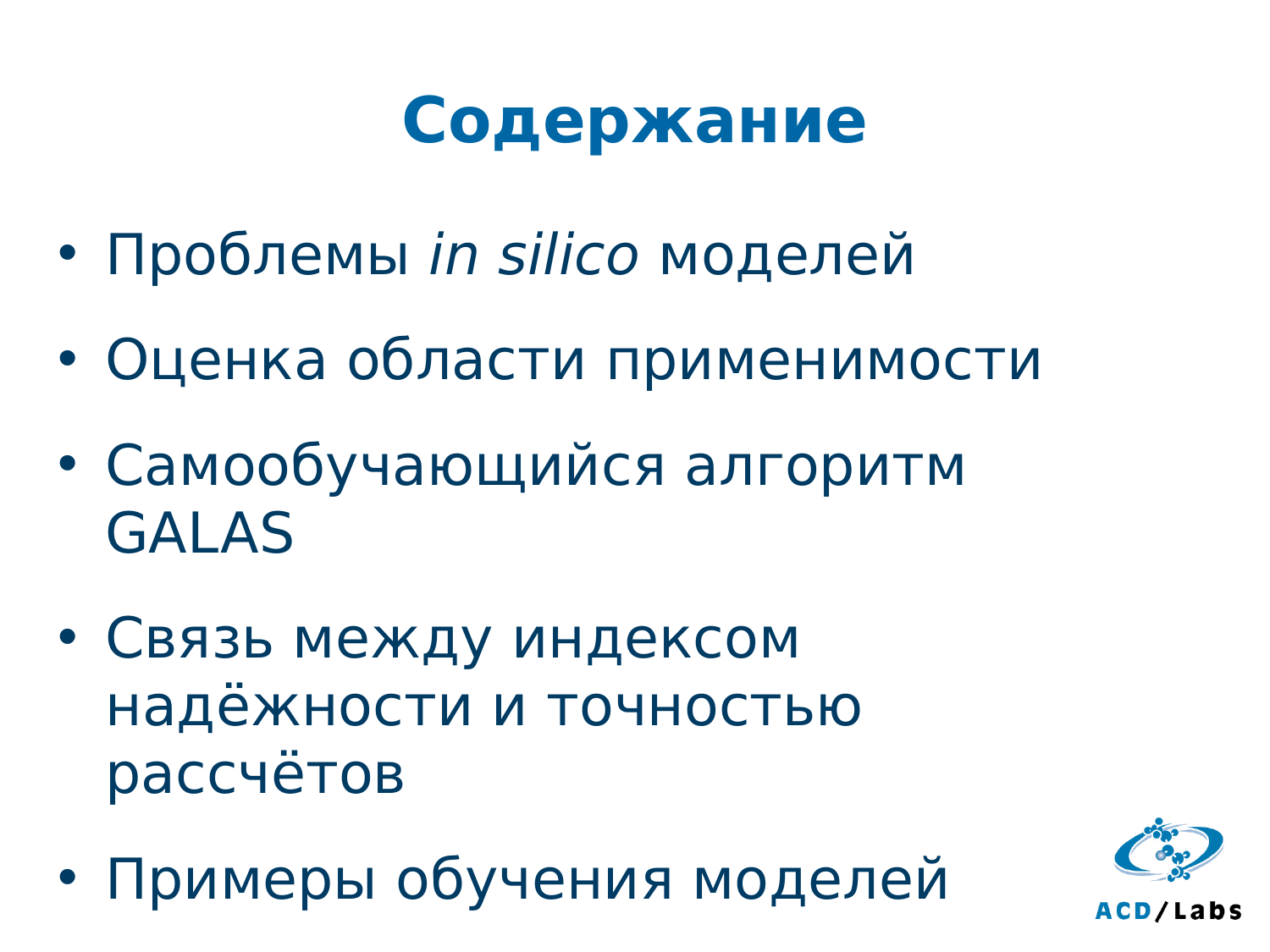

# Содержание
Проблемы in silico моделей
Оценка области применимости
Самообучающийся алгоритм GALAS
Связь между индексом надёжности и точностью рассчётов
Примеры обучения моделей